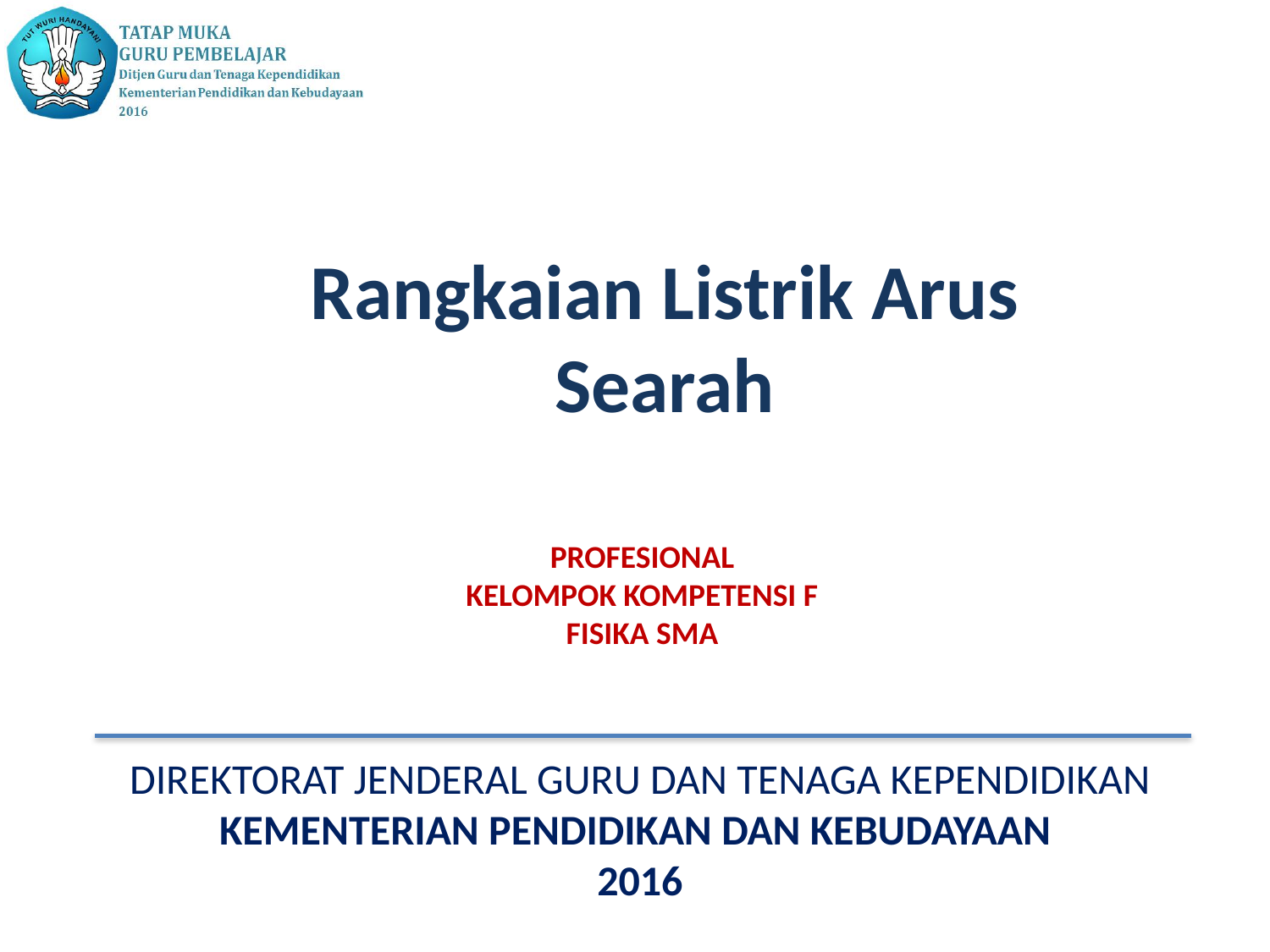

Rangkaian Listrik Arus Searah
PROFESIONAL
KELOMPOK KOMPETENSI F
FISIKA SMA